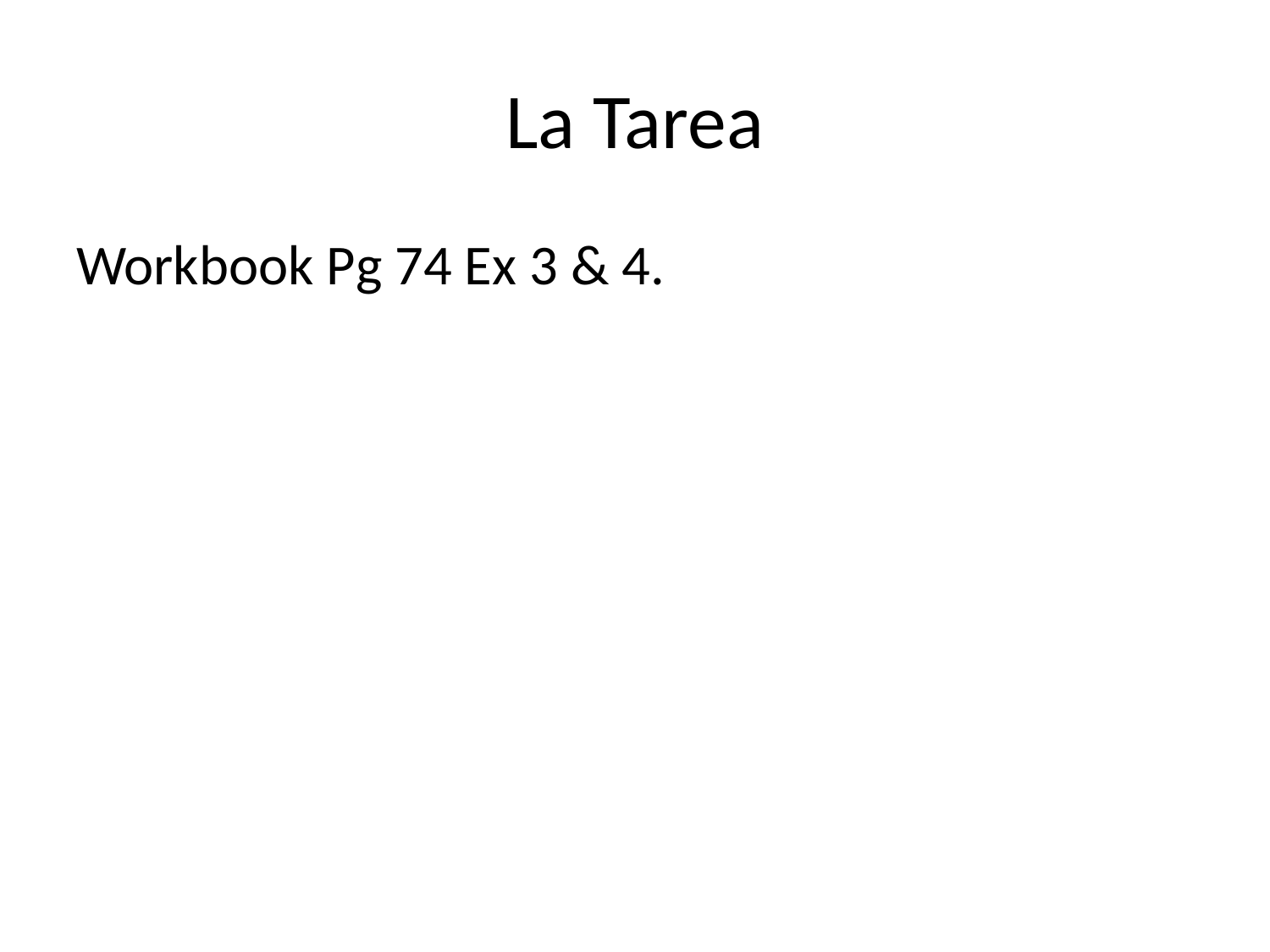

# La Tarea
Workbook Pg 74 Ex 3 & 4.